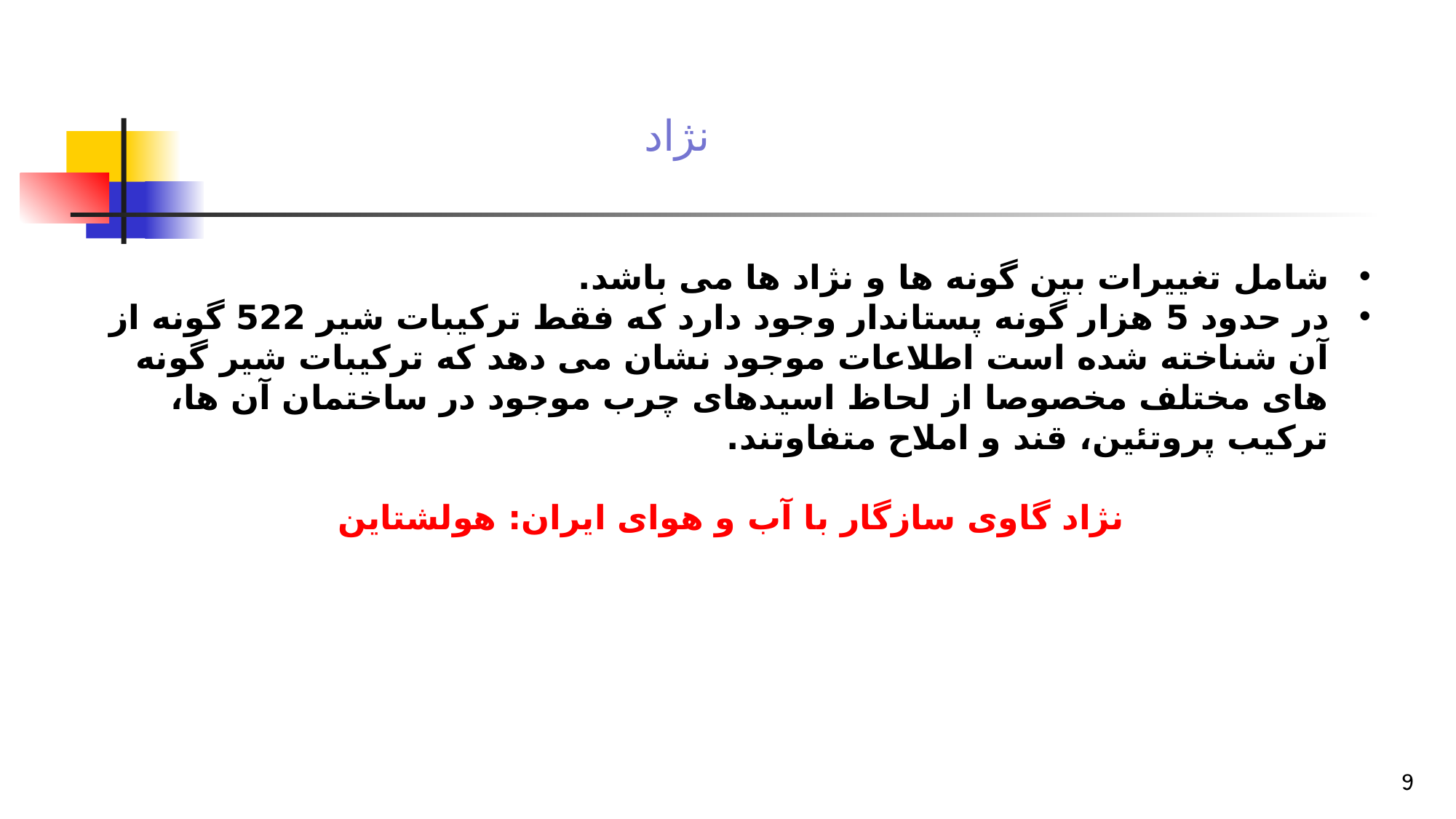

# نژاد
شامل تغییرات بین گونه ها و نژاد ها می باشد.
در حدود 5 هزار گونه پستاندار وجود دارد که فقط ترکیبات شیر 522 گونه از آن شناخته شده است اطلاعات موجود نشان می دهد که ترکیبات شیر گونه های مختلف مخصوصا از لحاظ اسیدهای چرب موجود در ساختمان آن ها، ترکیب پروتئین، قند و املاح متفاوتند.

نژاد گاوی سازگار با آب و هوای ایران: هولشتاین

9